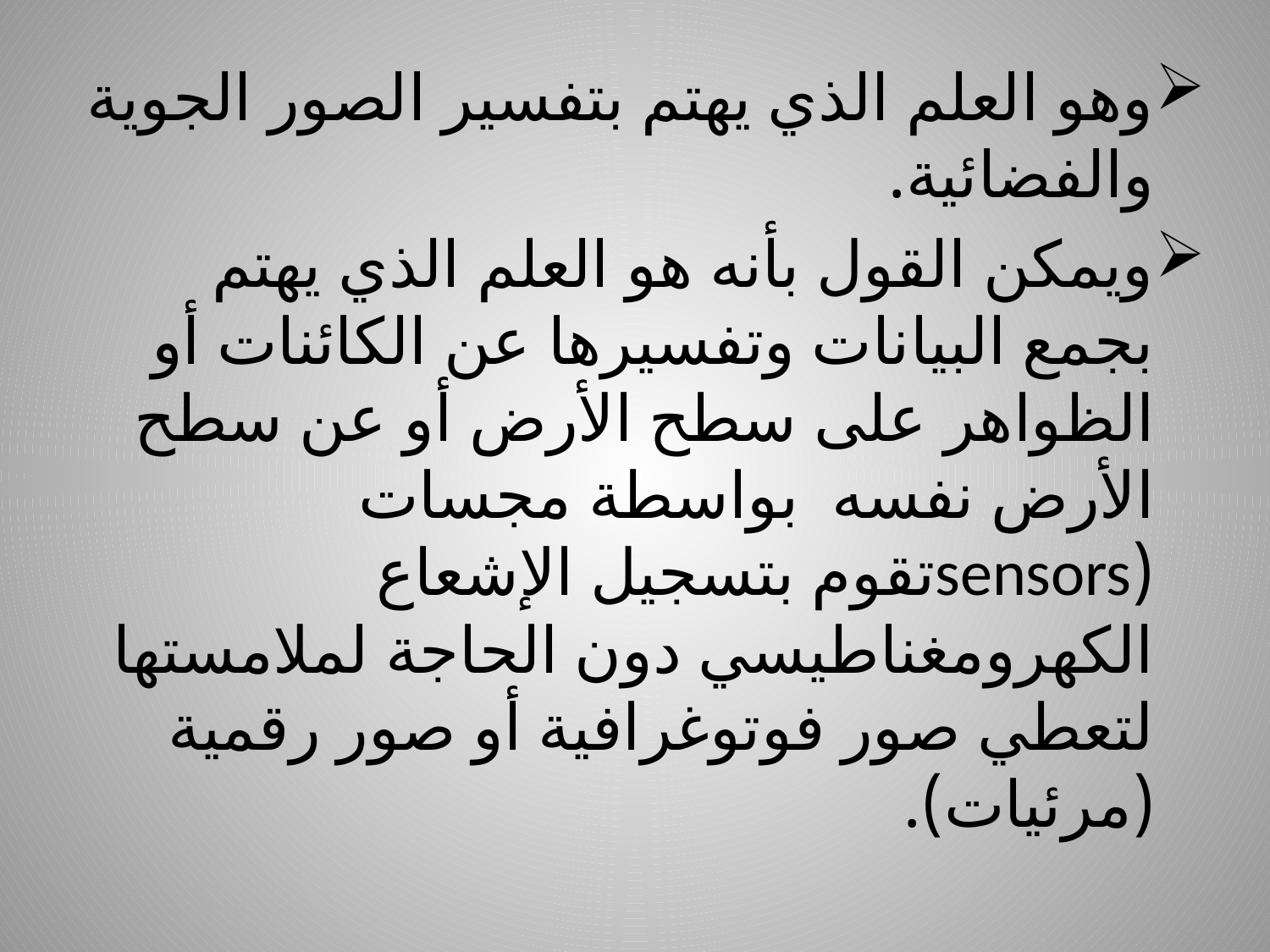

وهو العلم الذي يهتم بتفسير الصور الجوية والفضائية.
ويمكن القول بأنه هو العلم الذي يهتم بجمع البيانات وتفسيرها عن الكائنات أو الظواهر على سطح الأرض أو عن سطح الأرض نفسه  بواسطة مجسات (sensorsتقوم بتسجيل الإشعاع الكهرومغناطيسي دون الحاجة لملامستها لتعطي صور فوتوغرافية أو صور رقمية (مرئيات).